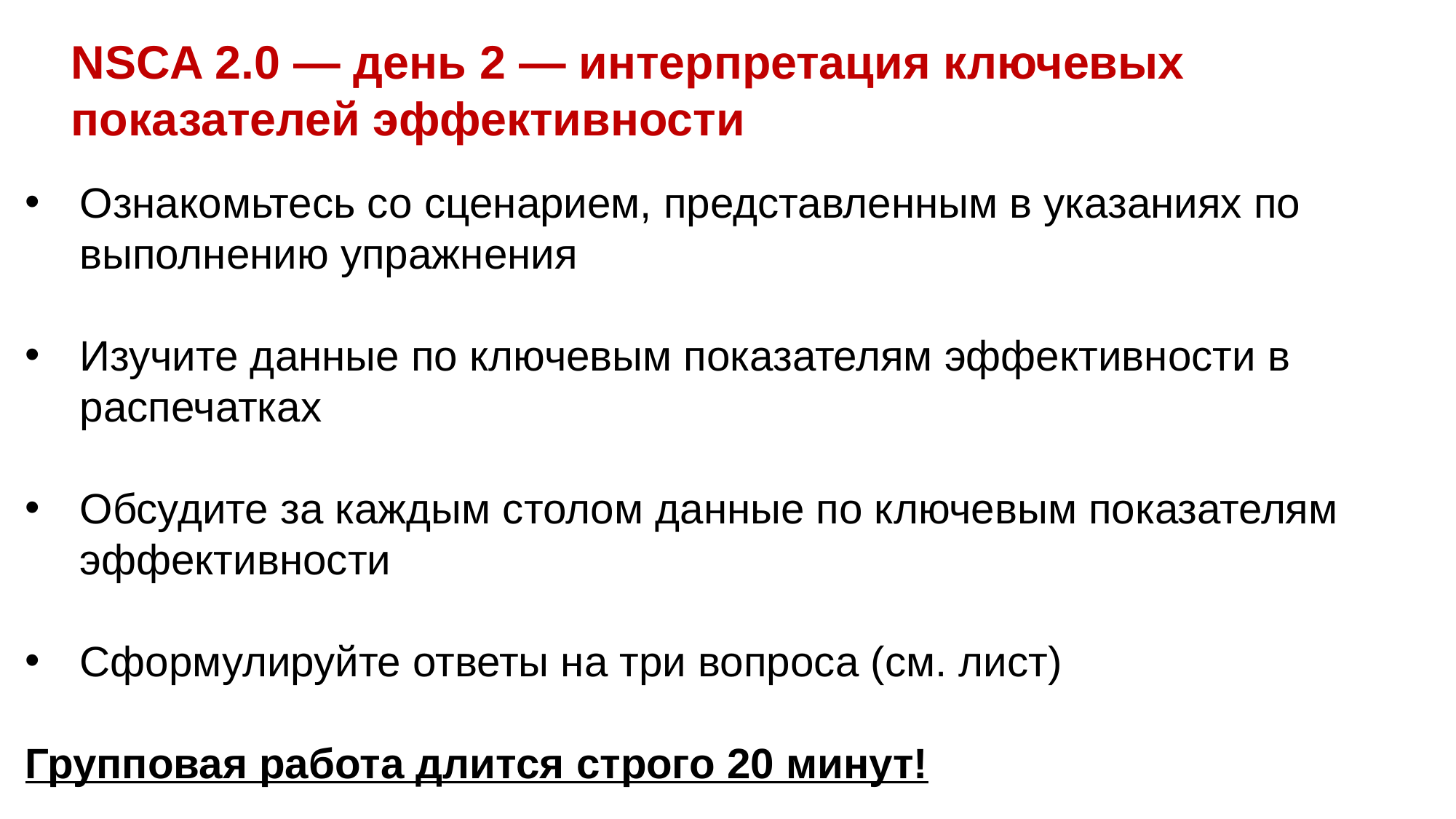

# NSCA 2.0 — день 2 — интерпретация ключевых показателей эффективности
Ознакомьтесь со сценарием, представленным в указаниях по выполнению упражнения
Изучите данные по ключевым показателям эффективности в распечатках
Обсудите за каждым столом данные по ключевым показателям эффективности
Сформулируйте ответы на три вопроса (см. лист)

Групповая работа длится строго 20 минут!